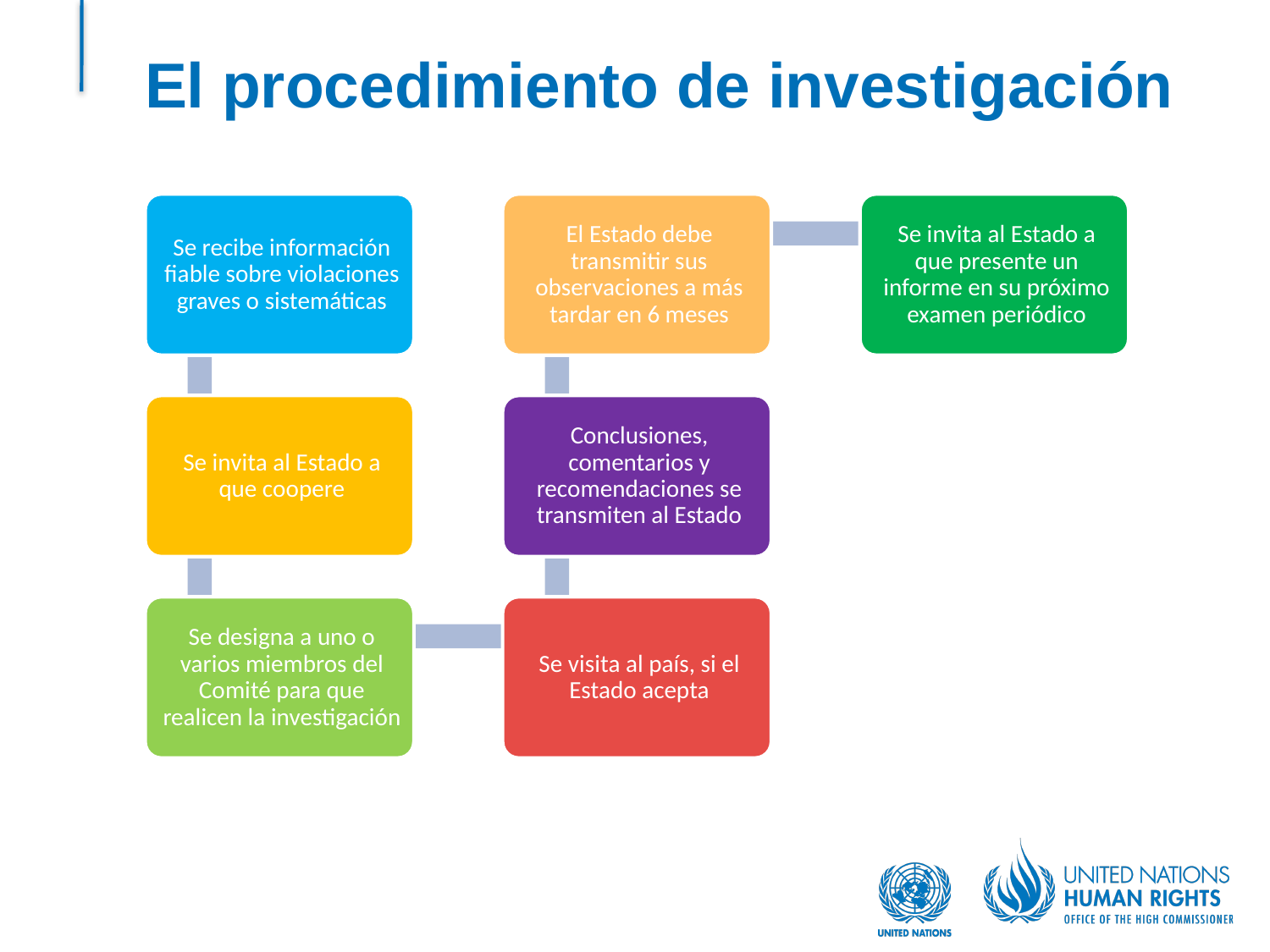

# El procedimiento de investigación

Se recibe información fiable sobre violaciones graves o sistemáticas
Se invita al Estado a que coopere
Se designa a uno o varios miembros del Comité para que realicen la investigación
Se visita al país, si el Estado acepta
Conclusiones, comentarios y recomendaciones se transmiten al Estado
El Estado debe transmitir sus observaciones a más tardar en 6 meses
Se invita al Estado a que presente un informe en su próximo examen periódico